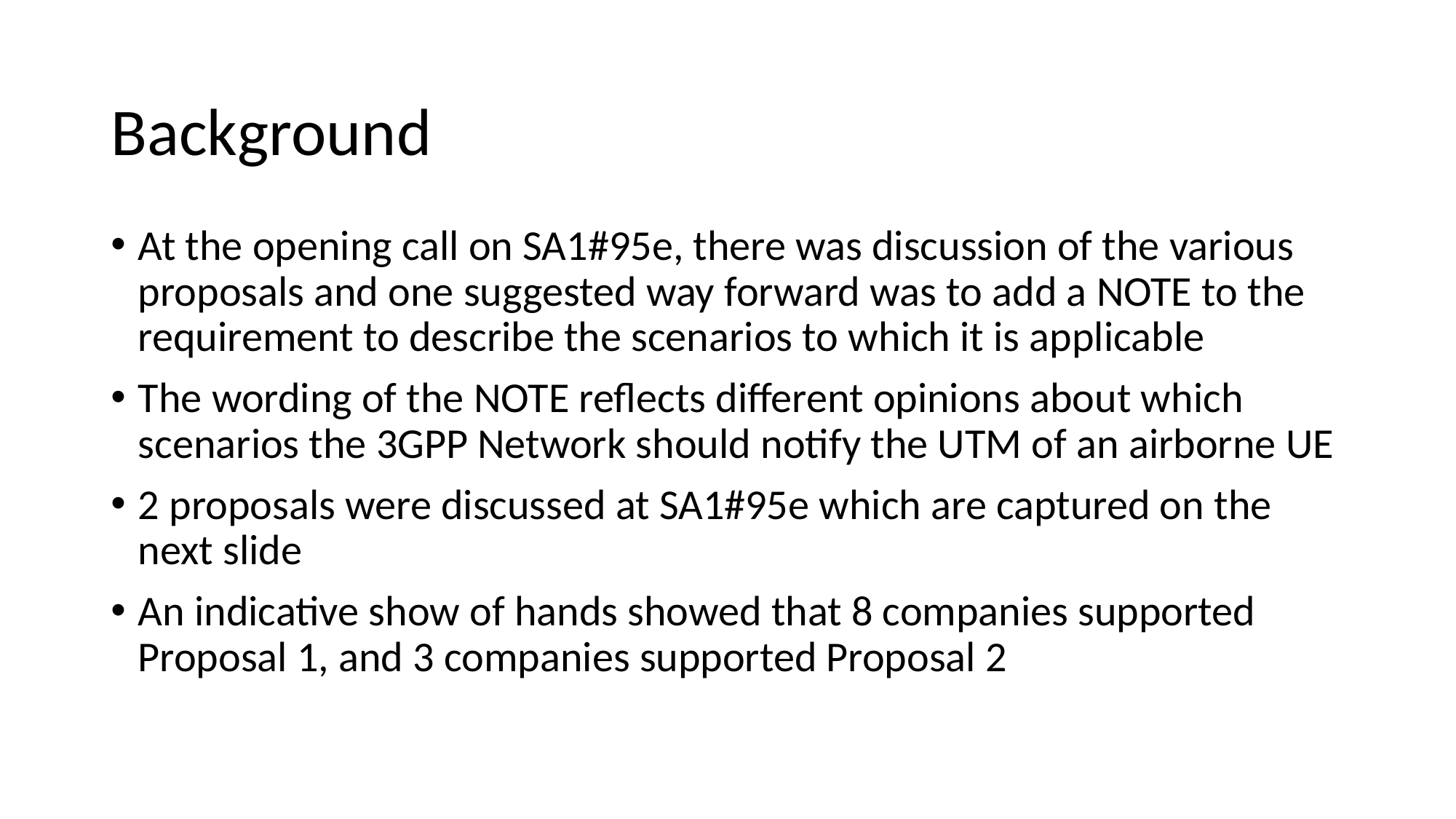

# Background
At the opening call on SA1#95e, there was discussion of the various proposals and one suggested way forward was to add a NOTE to the requirement to describe the scenarios to which it is applicable
The wording of the NOTE reflects different opinions about which scenarios the 3GPP Network should notify the UTM of an airborne UE
2 proposals were discussed at SA1#95e which are captured on the next slide
An indicative show of hands showed that 8 companies supported Proposal 1, and 3 companies supported Proposal 2